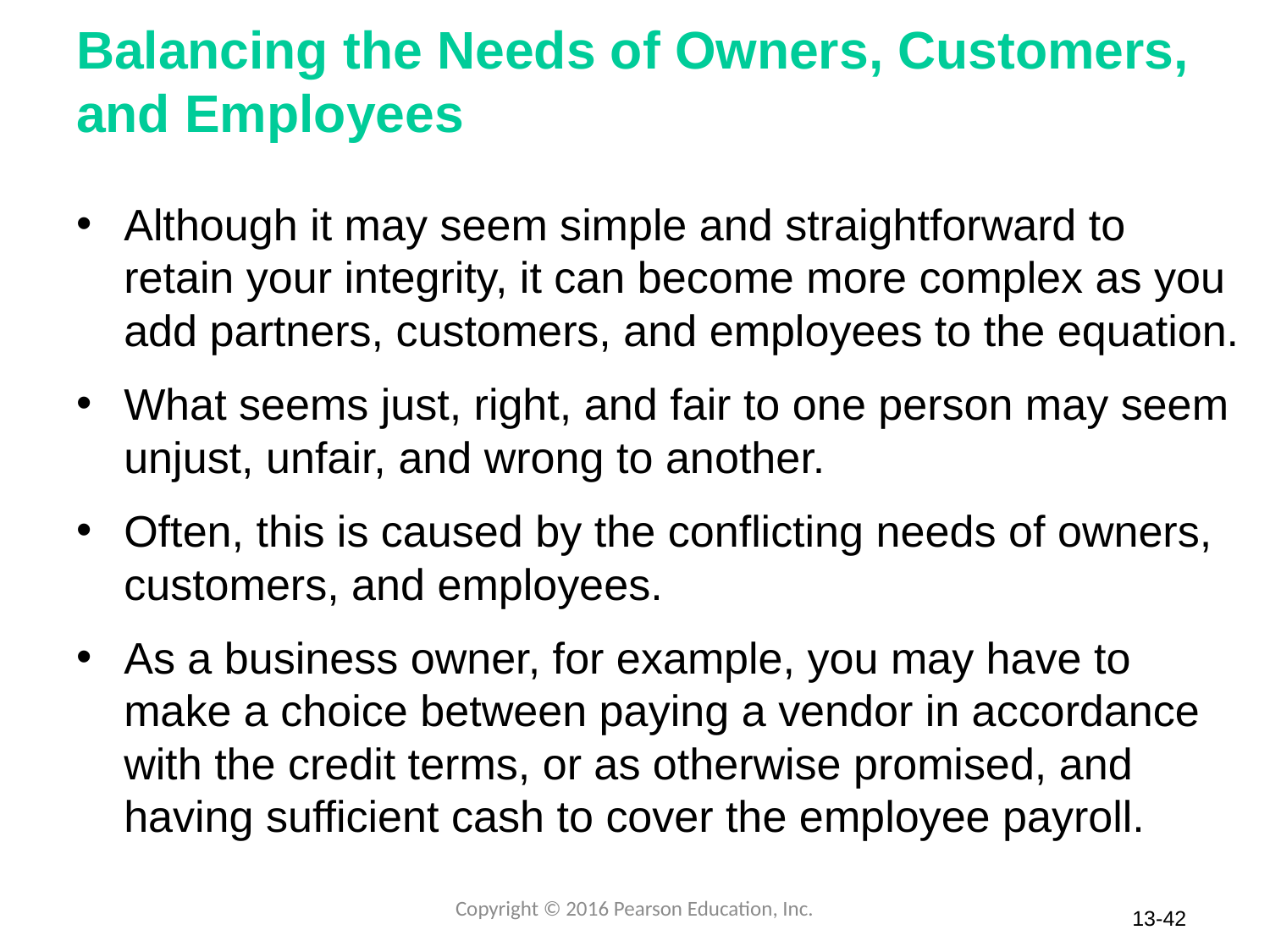

# Balancing the Needs of Owners, Customers, and Employees
Although it may seem simple and straightforward to retain your integrity, it can become more complex as you add partners, customers, and employees to the equation.

What seems just, right, and fair to one person may seem unjust, unfair, and wrong to another.

Often, this is caused by the conflicting needs of owners, customers, and employees.

As a business owner, for example, you may have to make a choice between paying a vendor in accordance with the credit terms, or as otherwise promised, and having sufficient cash to cover the employee payroll.
Copyright © 2016 Pearson Education, Inc.